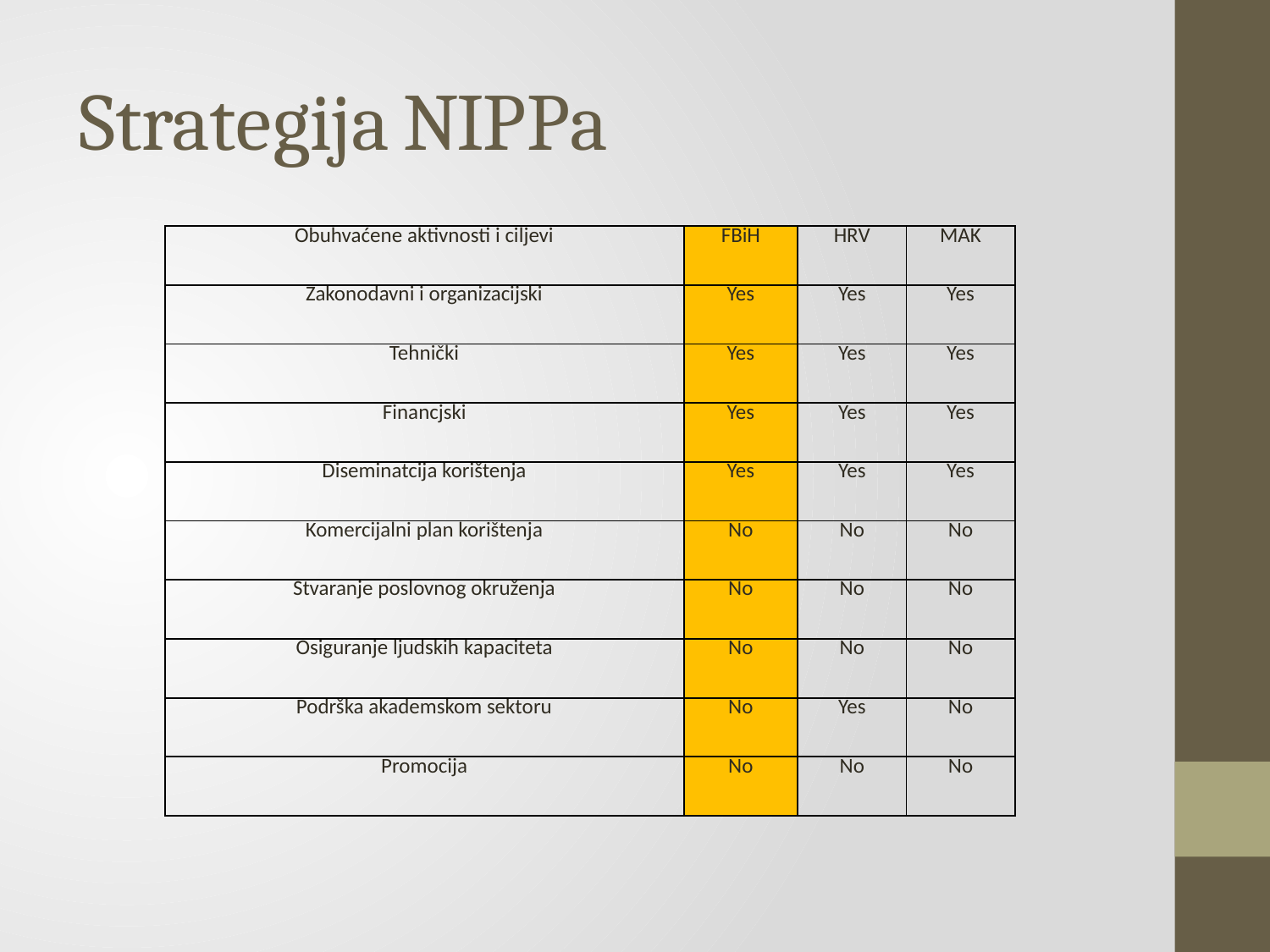

# Strategija NIPPa
| Obuhvaćene aktivnosti i ciljevi | FBiH | HRV | MAK |
| --- | --- | --- | --- |
| Zakonodavni i organizacijski | Yes | Yes | Yes |
| Tehnički | Yes | Yes | Yes |
| Financjski | Yes | Yes | Yes |
| Diseminatcija korištenja | Yes | Yes | Yes |
| Komercijalni plan korištenja | No | No | No |
| Stvaranje poslovnog okruženja | No | No | No |
| Osiguranje ljudskih kapaciteta | No | No | No |
| Podrška akademskom sektoru | No | Yes | No |
| Promocija | No | No | No |